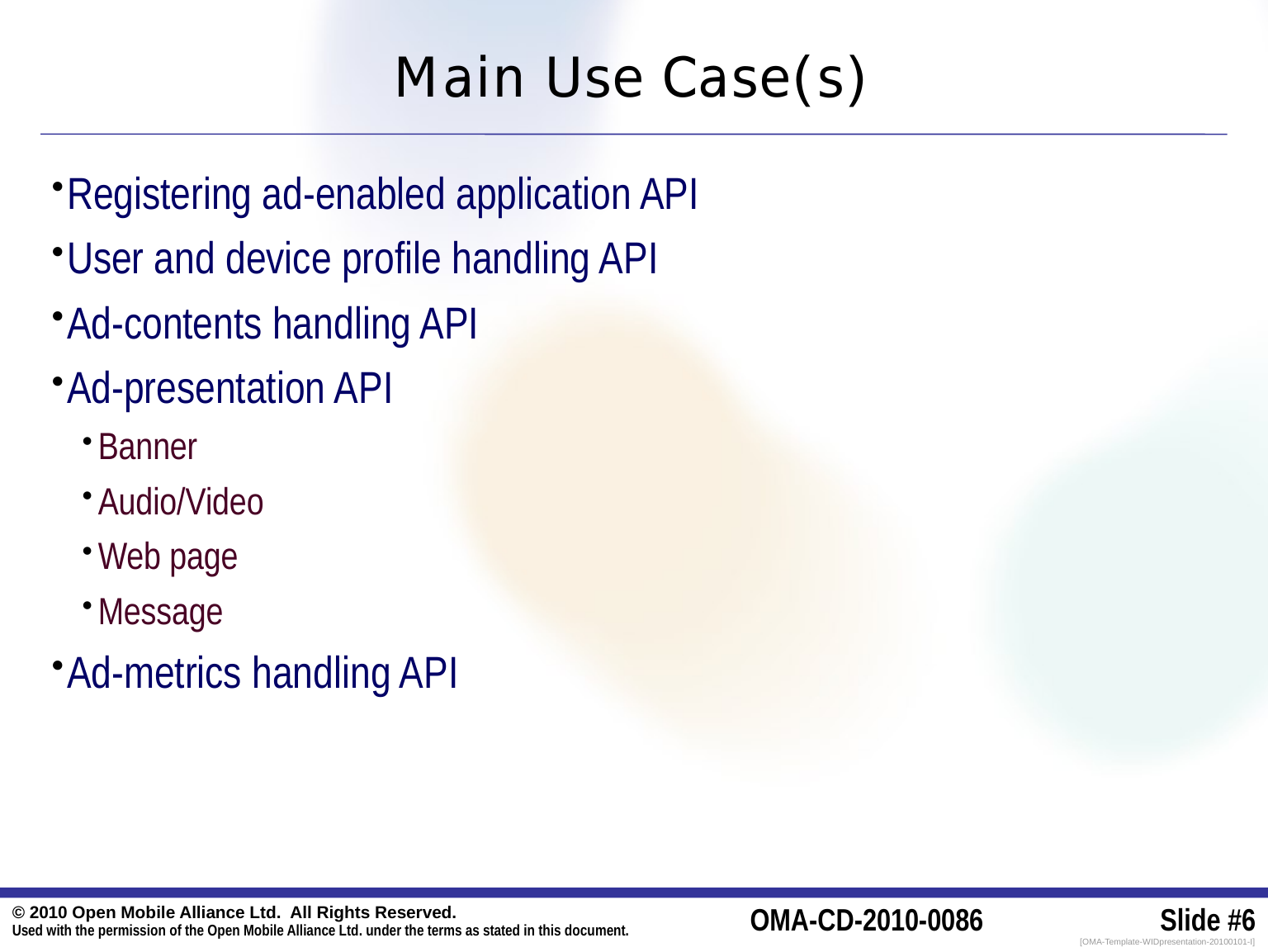

# Main Use Case(s)
Registering ad-enabled application API
User and device profile handling API
Ad-contents handling API
Ad-presentation API
Banner
Audio/Video
Web page
Message
Ad-metrics handling API